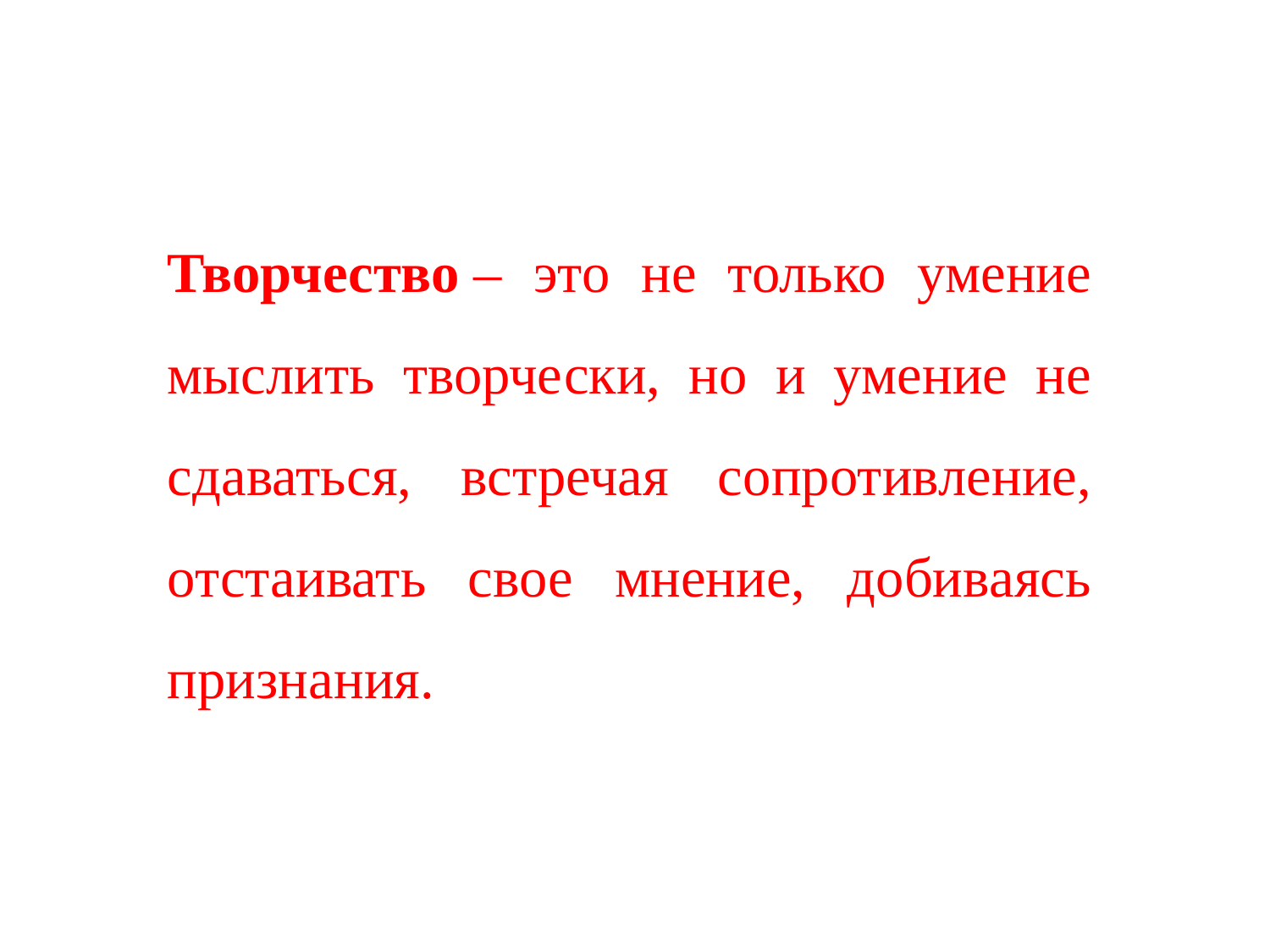

#

Творчество – это не только умение мыслить творчески, но и умение не сдаваться, встречая сопротивление, отстаивать свое мнение, добиваясь признания.